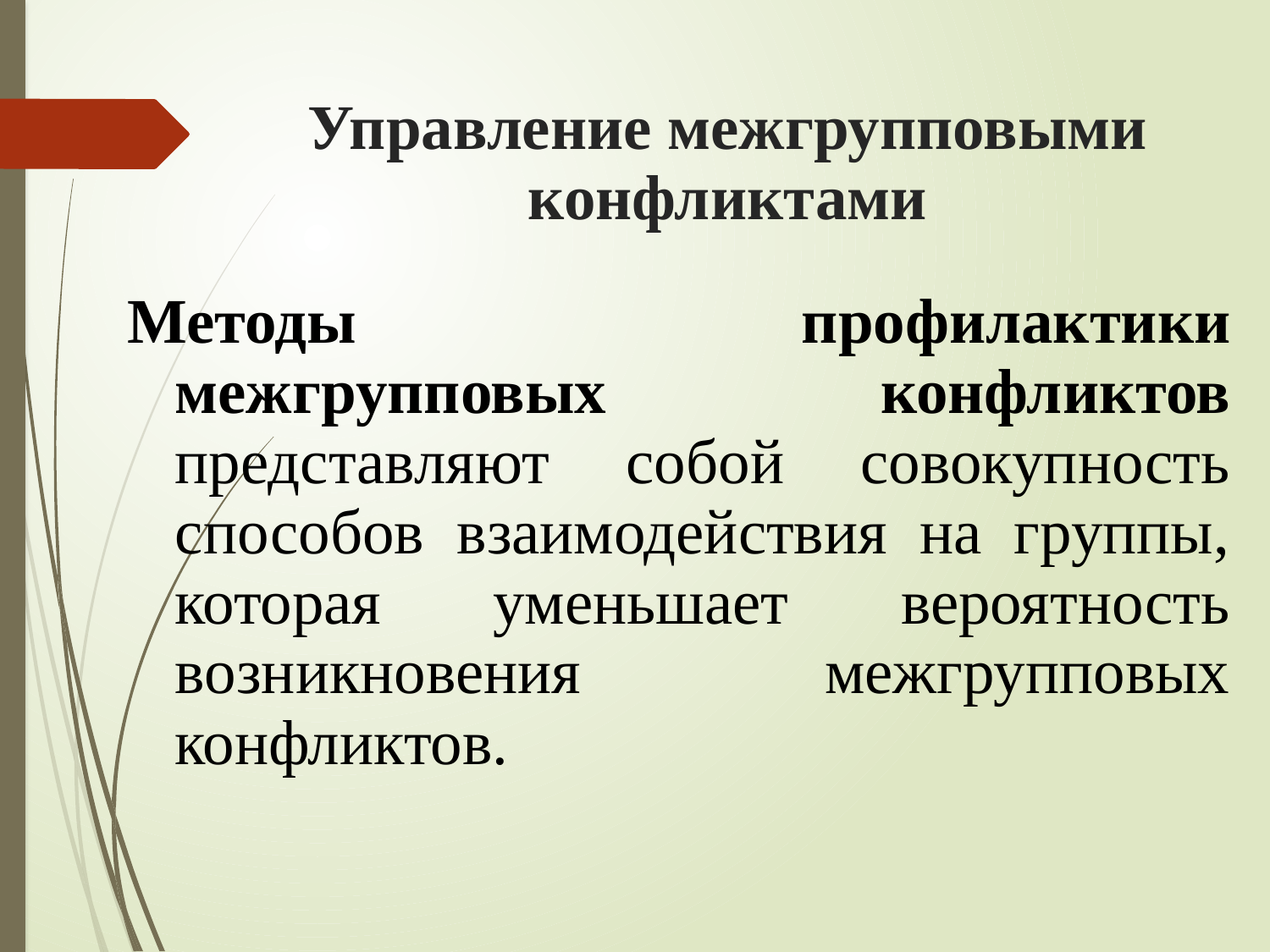

# Управление межгрупповыми конфликтами
Методы профилактики межгрупповых конфликтов представляют собой совокупность способов взаимодействия на группы, которая уменьшает вероятность возникновения межгрупповых конфликтов.